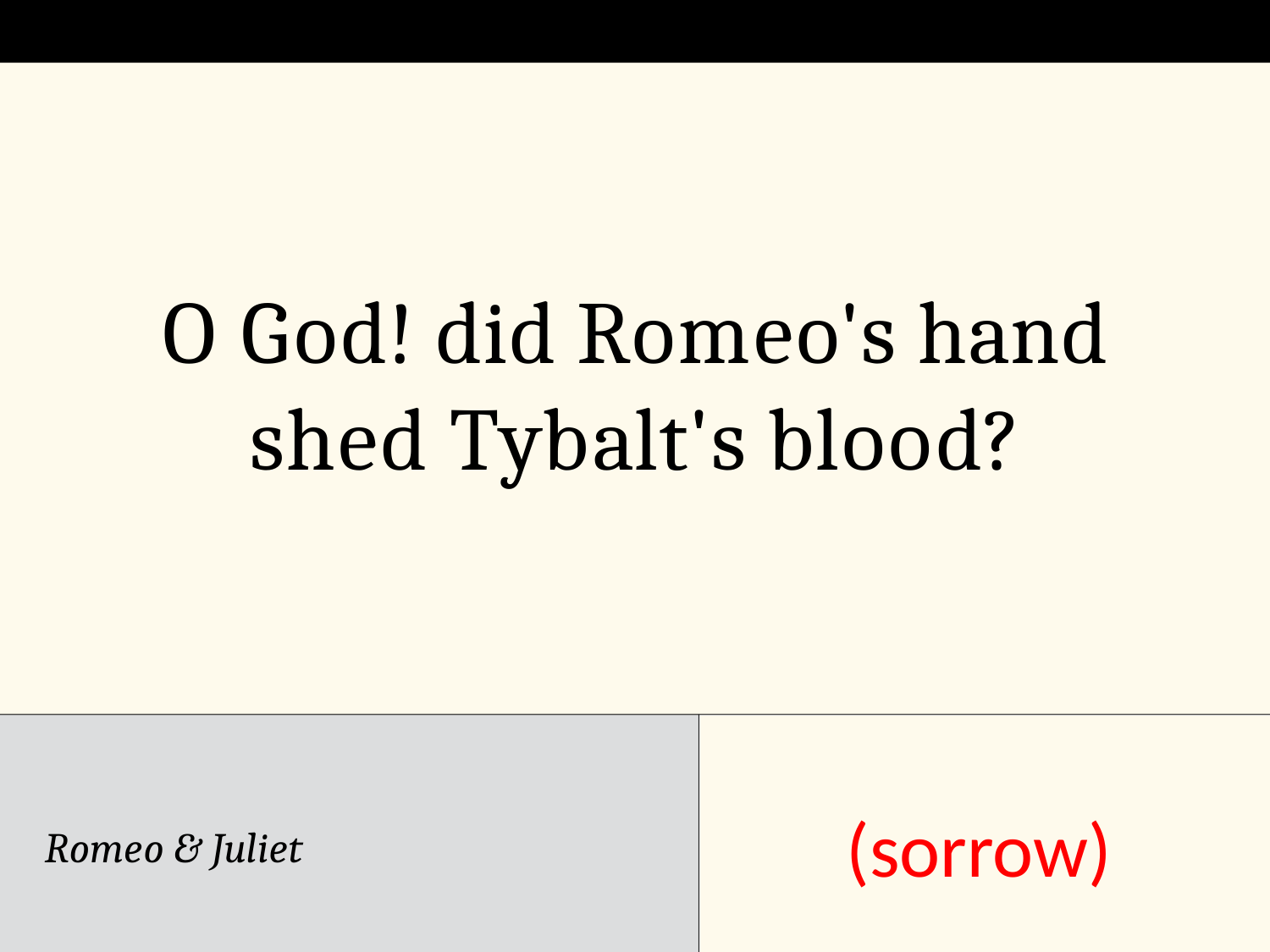

O God! did Romeo's hand shed Tybalt's blood?
(sorrow)
Romeo & Juliet